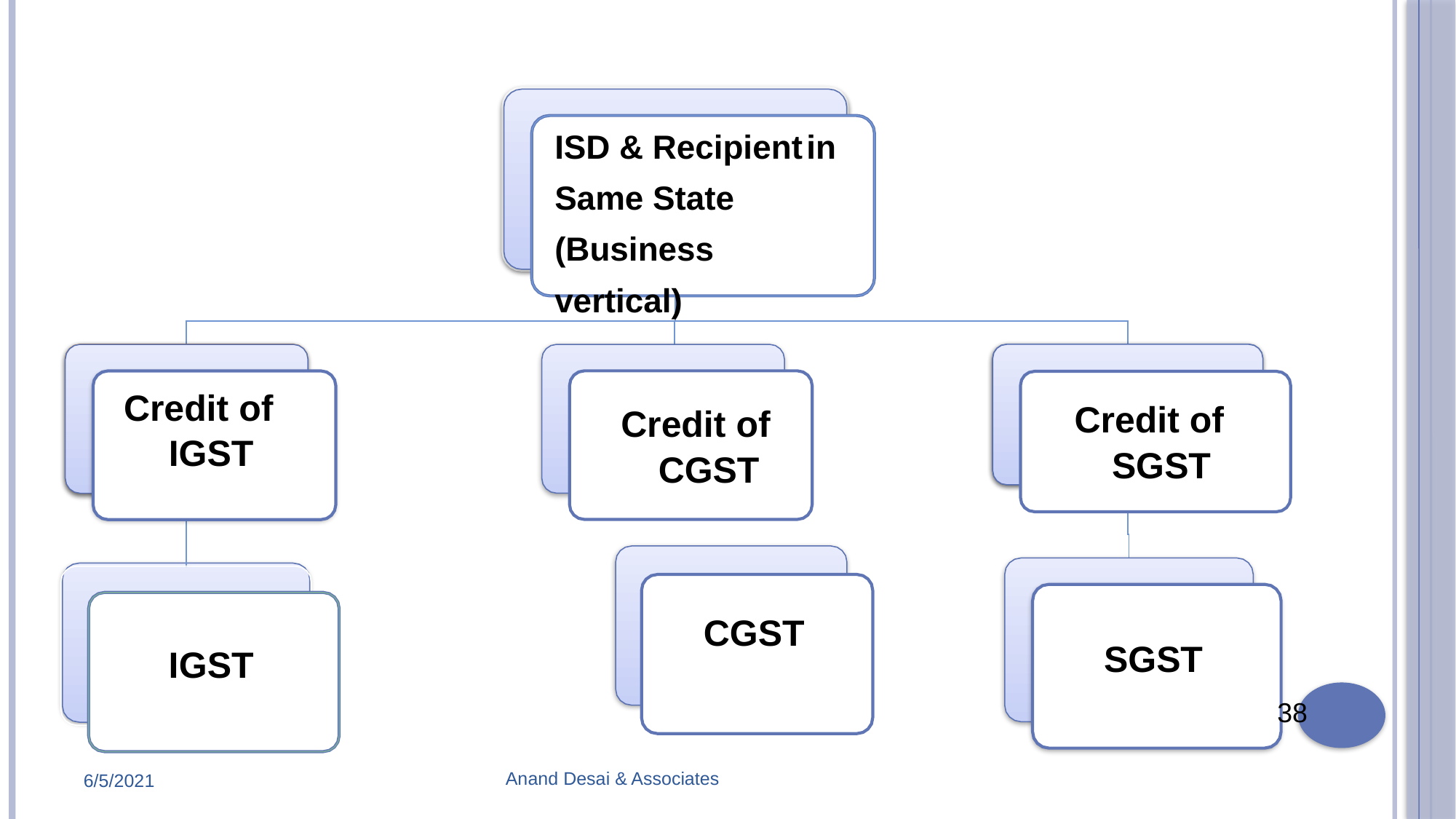

ISD & Recipient	in  Same State  (Business	vertical)

Credit of  IGST
Credit of  SGST
Credit of  CGST

CGST
SGST
IGST
38
Anand Desai & Associates
6/5/2021